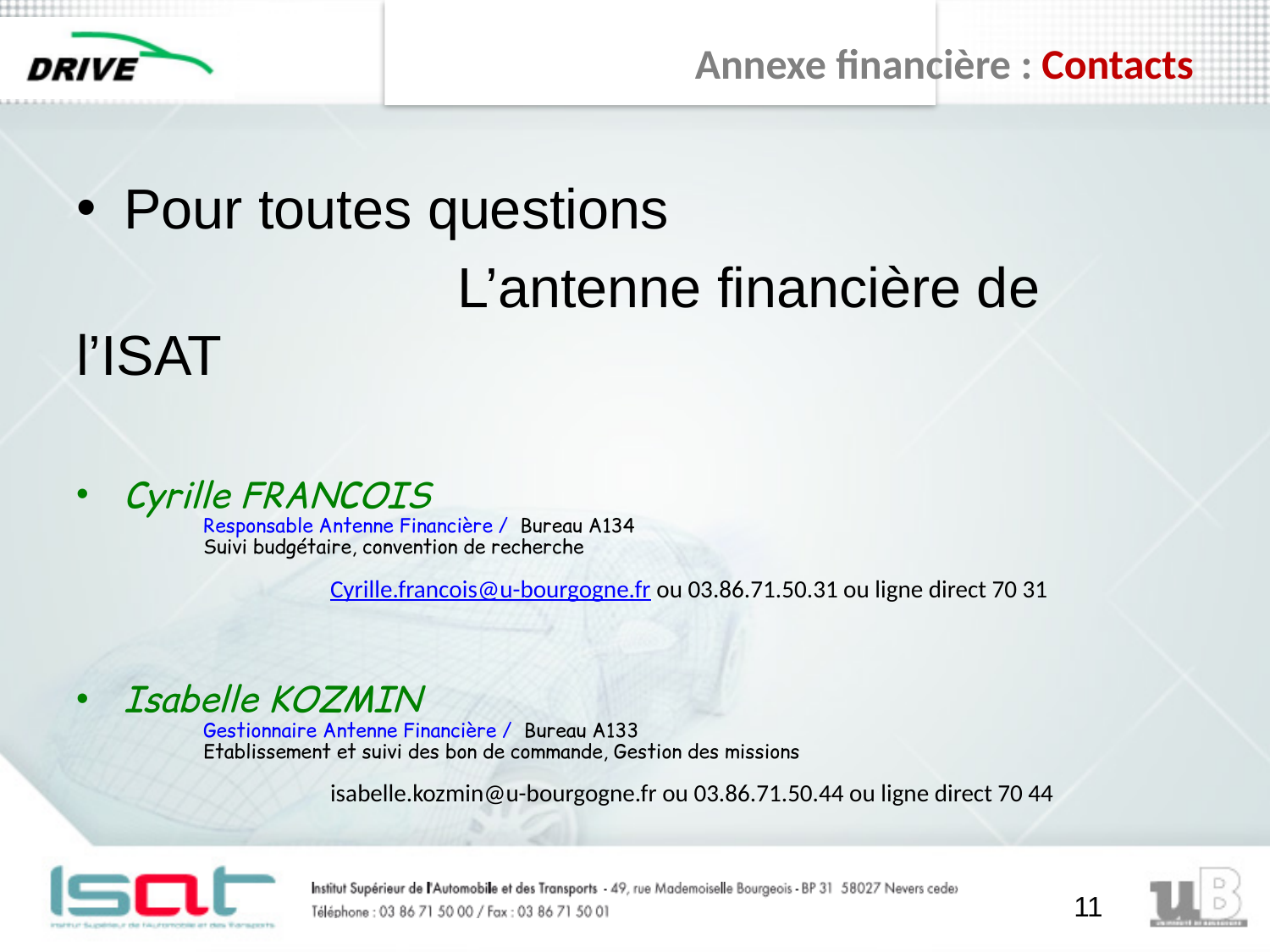

# Annexe financière : Contacts
Pour toutes questions
			L’antenne financière de l’ISAT

Cyrille FRANCOIS
	Responsable Antenne Financière /  Bureau A134
	Suivi budgétaire, convention de recherche

		Cyrille.francois@u-bourgogne.fr ou 03.86.71.50.31 ou ligne direct 70 31

Isabelle KOZMIN
	Gestionnaire Antenne Financière /  Bureau A133
	Etablissement et suivi des bon de commande, Gestion des missions

		isabelle.kozmin@u-bourgogne.fr ou 03.86.71.50.44 ou ligne direct 70 44